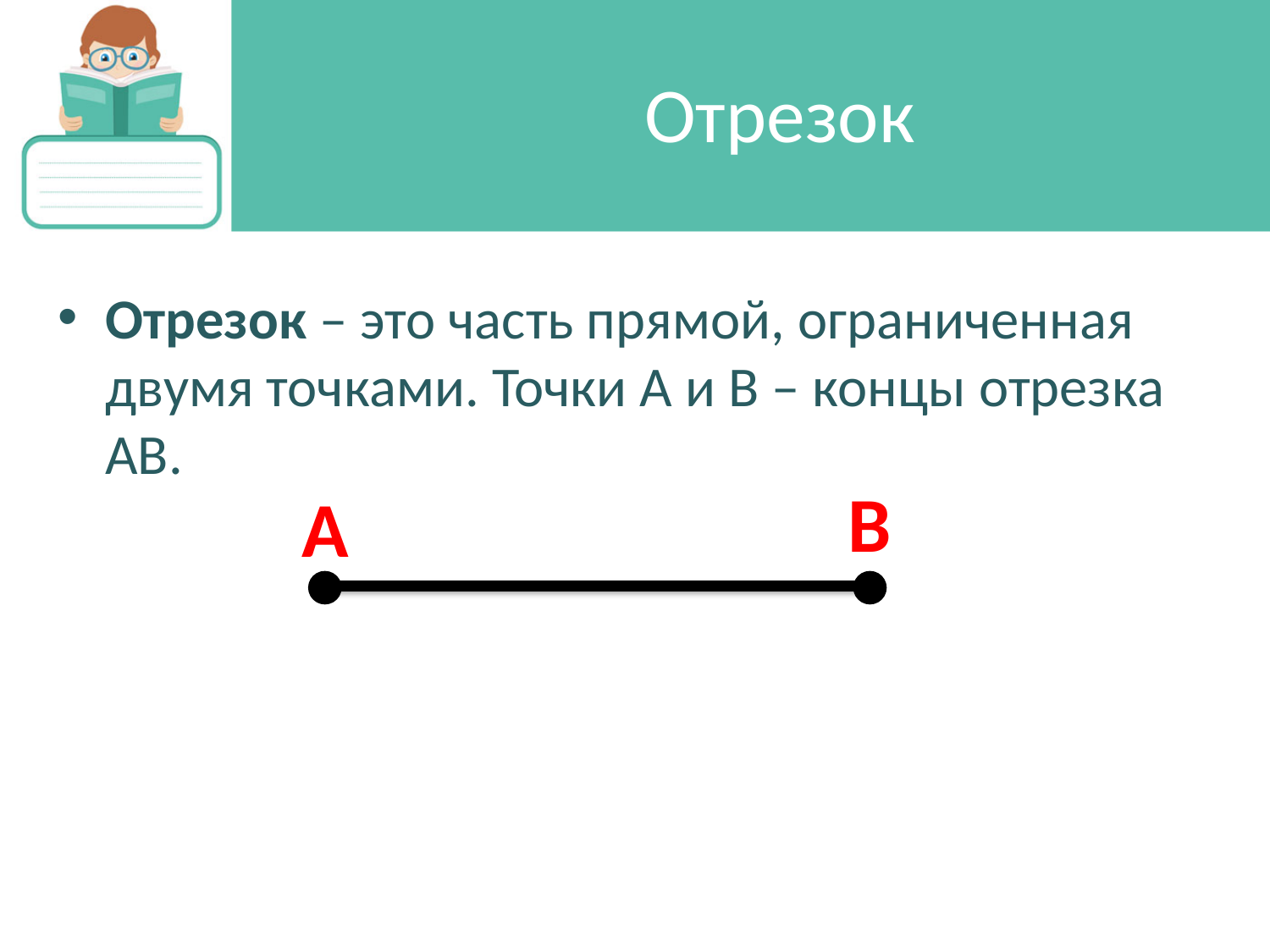

# Отрезок
Отрезок – это часть прямой, ограниченная двумя точками. Точки A и B – концы отрезка AB.
B
A